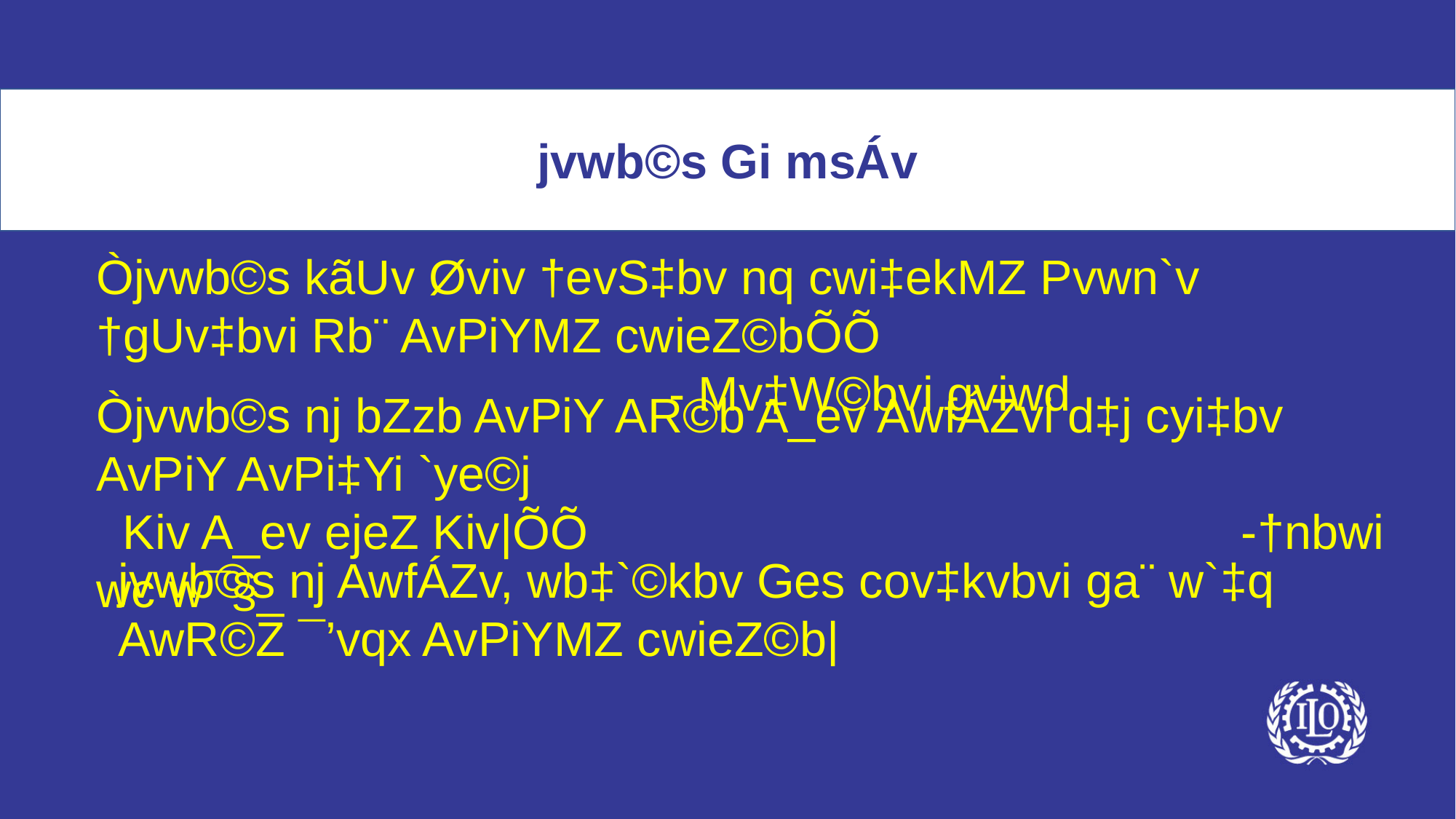

jvwb©s Gi msÁv
Òjvwb©s kãUv Øviv †evS‡bv nq cwi‡ekMZ Pvwn`v †gUv‡bvi Rb¨ AvPiYMZ cwieZ©bÕÕ  									  - Mv‡W©bvi gviwd
Òjvwb©s nj bZzb AvPiY AR©b A_ev AwfÁZvi d‡j cyi‡bv AvPiY AvPi‡Yi `ye©j
  Kiv A_ev ejeZ Kiv|ÕÕ 						    -†nbwi wc w¯§_
jvwb©s nj AwfÁZv, wb‡`©kbv Ges cov‡kvbvi ga¨ w`‡q AwR©Z ¯’vqx AvPiYMZ cwieZ©b|